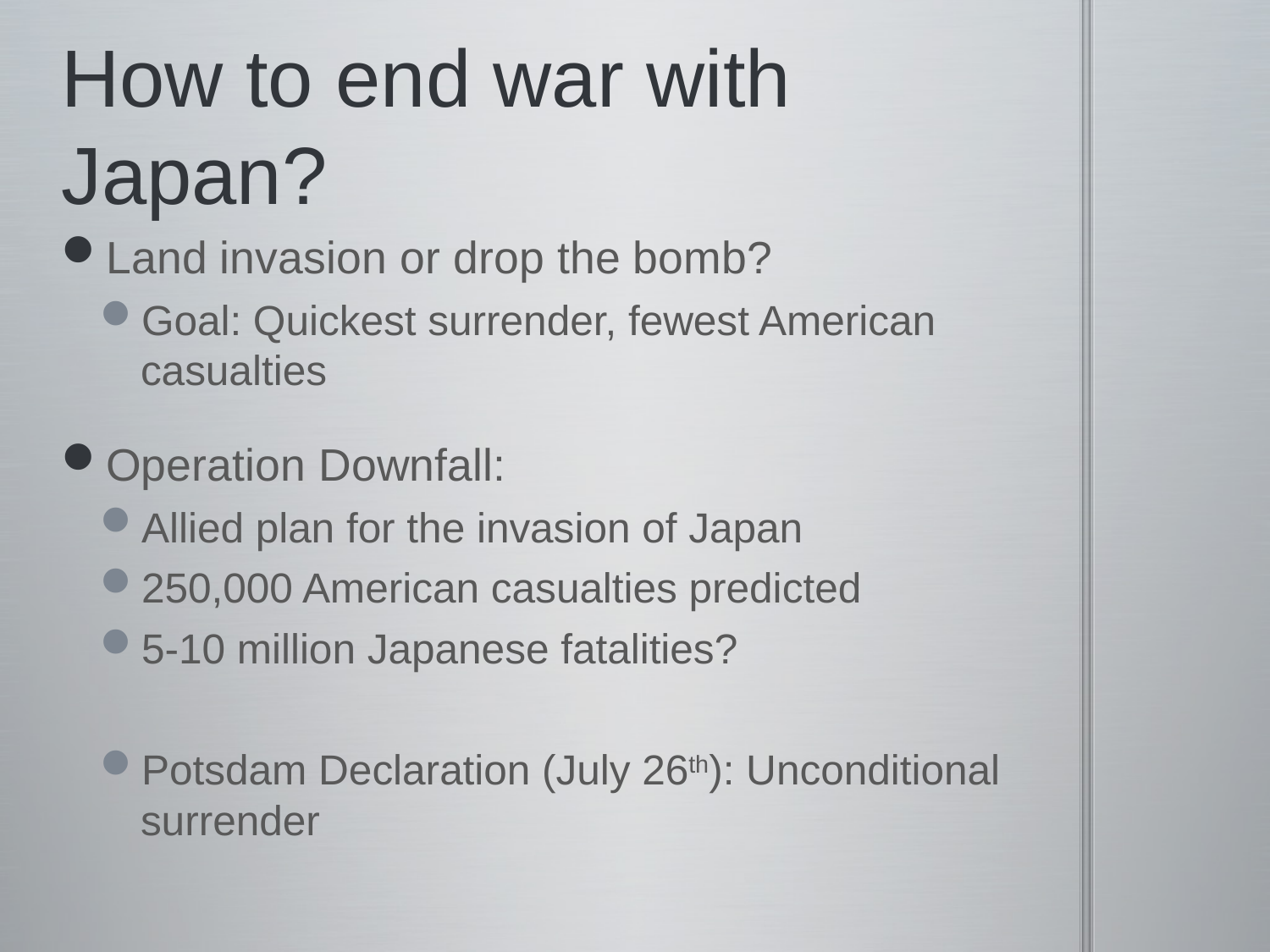

# How to end war with Japan?
Land invasion or drop the bomb?
Goal: Quickest surrender, fewest American casualties
Operation Downfall:
Allied plan for the invasion of Japan
250,000 American casualties predicted
5-10 million Japanese fatalities?

Potsdam Declaration (July 26th): Unconditional surrender